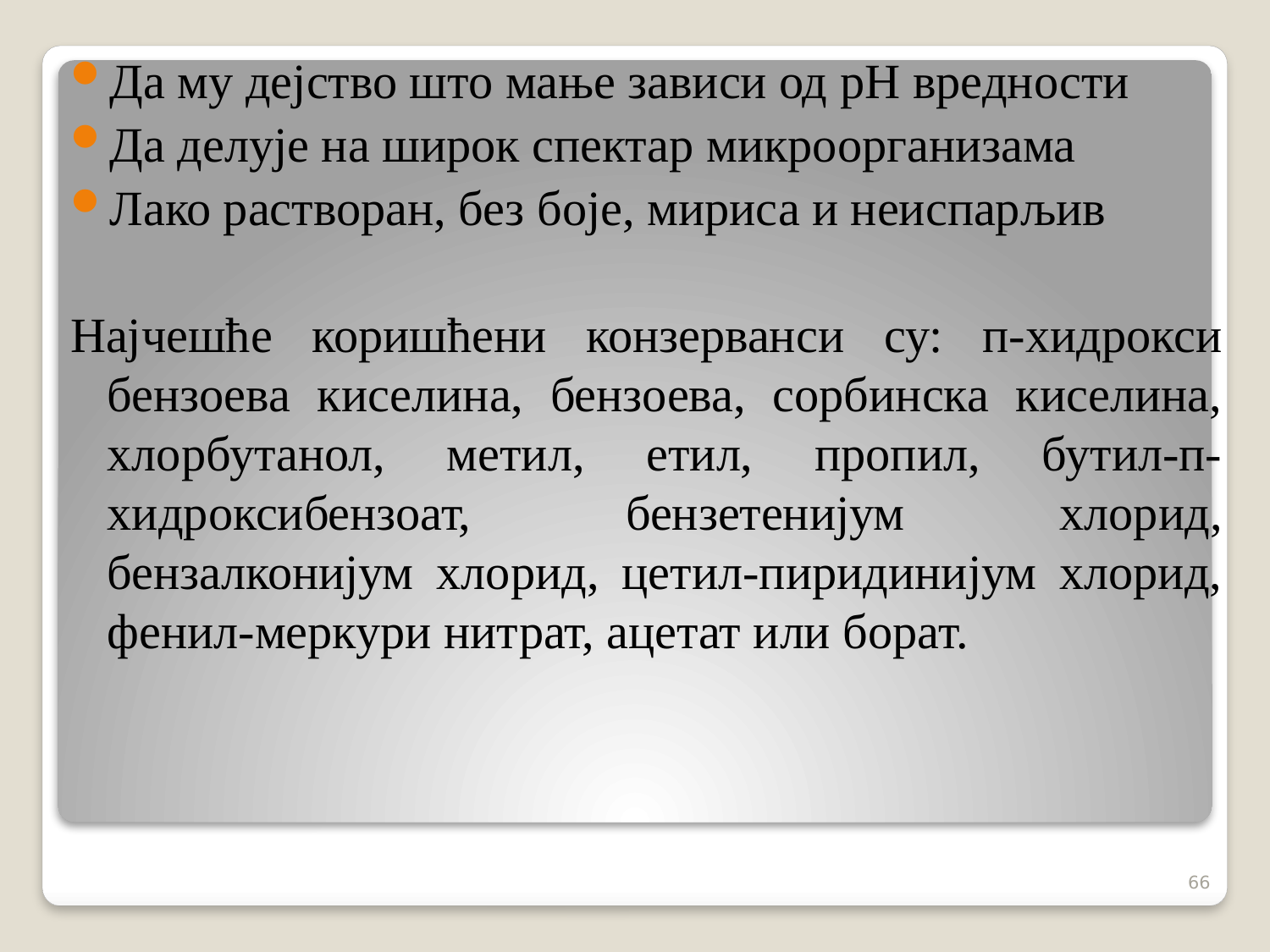

Да му дејство што мање зависи од pH вредности
Да делује на широк спектар микроорганизама
Лако растворан, без боје, мириса и неиспарљив

Најчешће коришћени конзерванси су: п-хидрокси бензоева киселина, бензоева, сорбинска киселина, хлорбутанол, метил, етил, пропил, бутил-п-хидроксибензоат, бензетенијум хлорид, бензалконијум хлорид, цетил-пиридинијум хлорид, фенил-меркури нитрат, ацетат или борат.
66